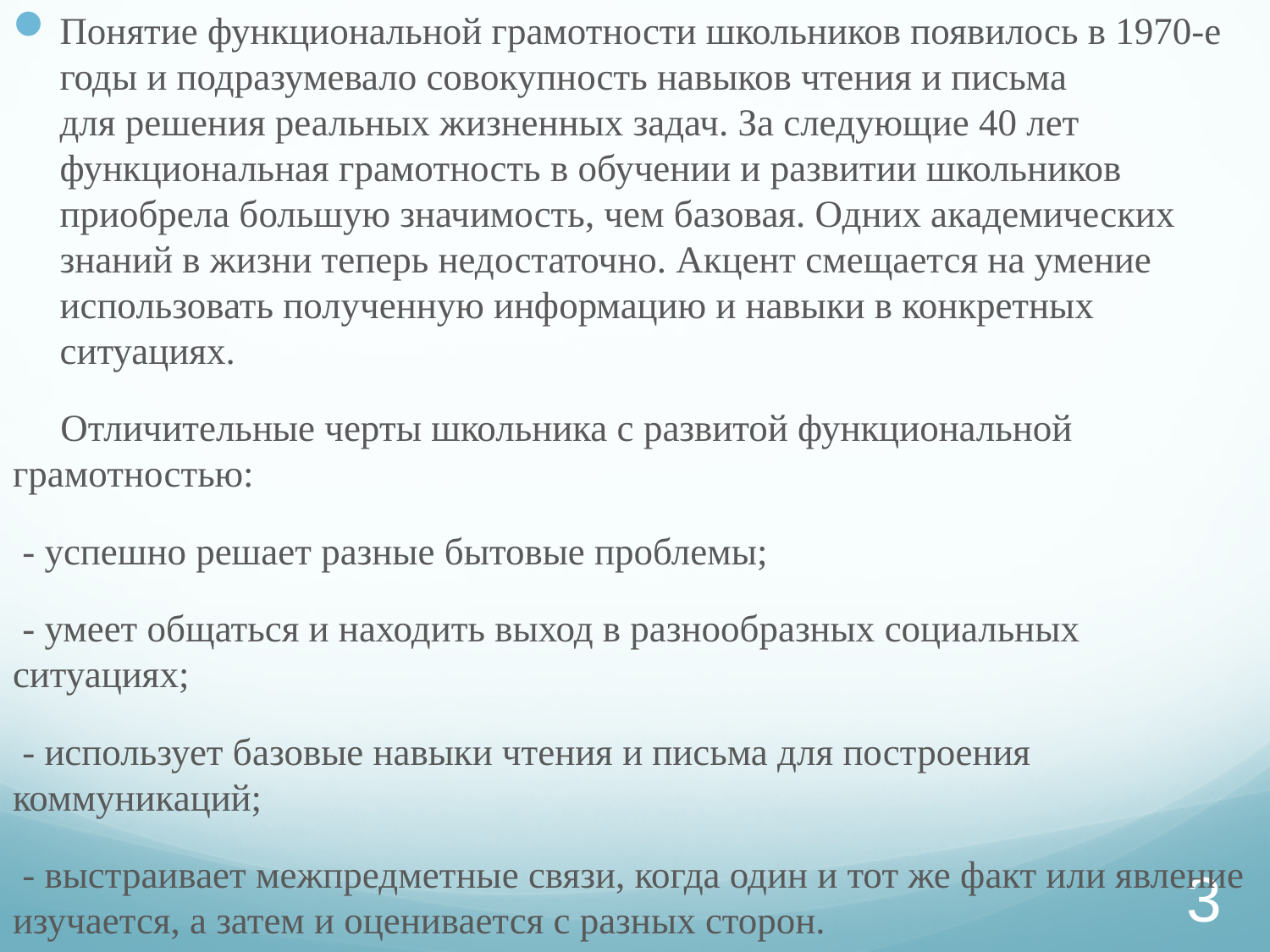

Понятие функциональной грамотности школьников появилось в 1970-е годы и подразумевало совокупность навыков чтения и письма для решения реальных жизненных задач. За следующие 40 лет функциональная грамотность в обучении и развитии школьников приобрела большую значимость, чем базовая. Одних академических знаний в жизни теперь недостаточно. Акцент смещается на умение использовать полученную информацию и навыки в конкретных ситуациях.
     Отличительные черты школьника с развитой функциональной            грамотностью:
 - успешно решает разные бытовые проблемы;
 - умеет общаться и находить выход в разнообразных социальных ситуациях;
 - использует базовые навыки чтения и письма для построения коммуникаций;
 - выстраивает межпредметные связи, когда один и тот же факт или явление изучается, а затем и оценивается с разных сторон.

#

3